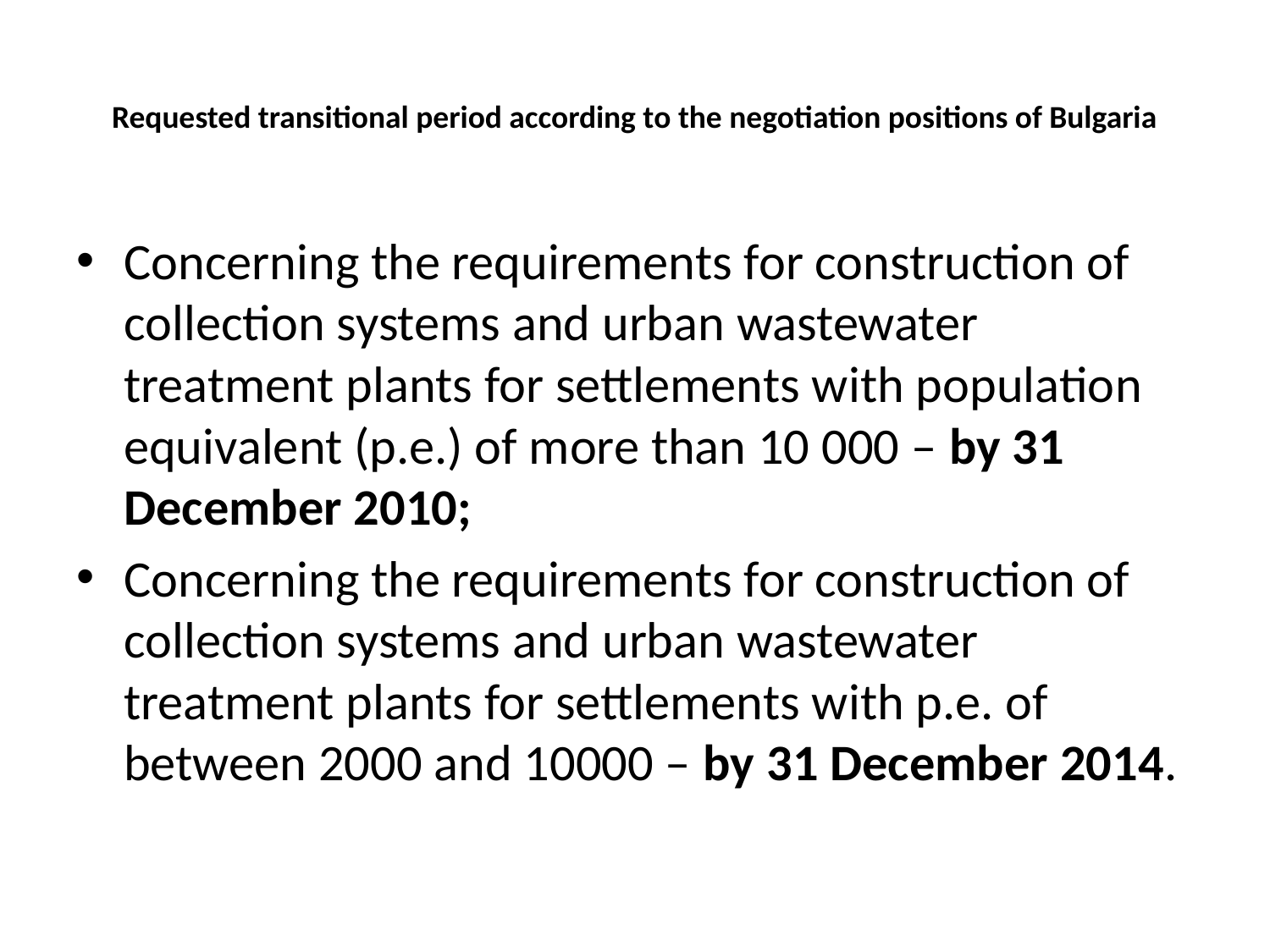

# Requested transitional period according to the negotiation positions of Bulgaria
Concerning the requirements for construction of collection systems and urban wastewater treatment plants for settlements with population equivalent (p.e.) of more than 10 000 – by 31 December 2010;
Concerning the requirements for construction of collection systems and urban wastewater treatment plants for settlements with p.e. of between 2000 and 10000 – by 31 December 2014.